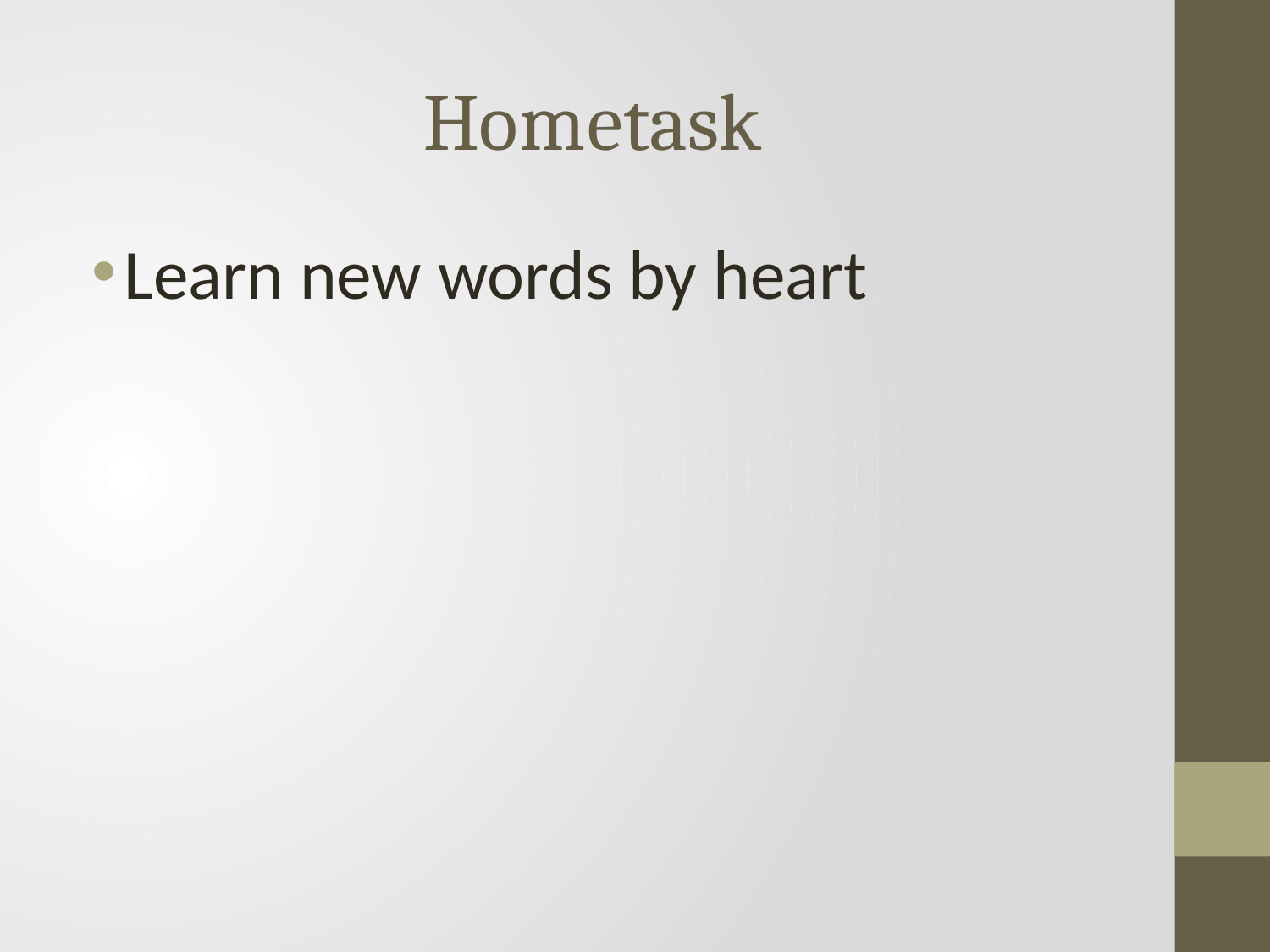

# Hometask
Learn new words by heart